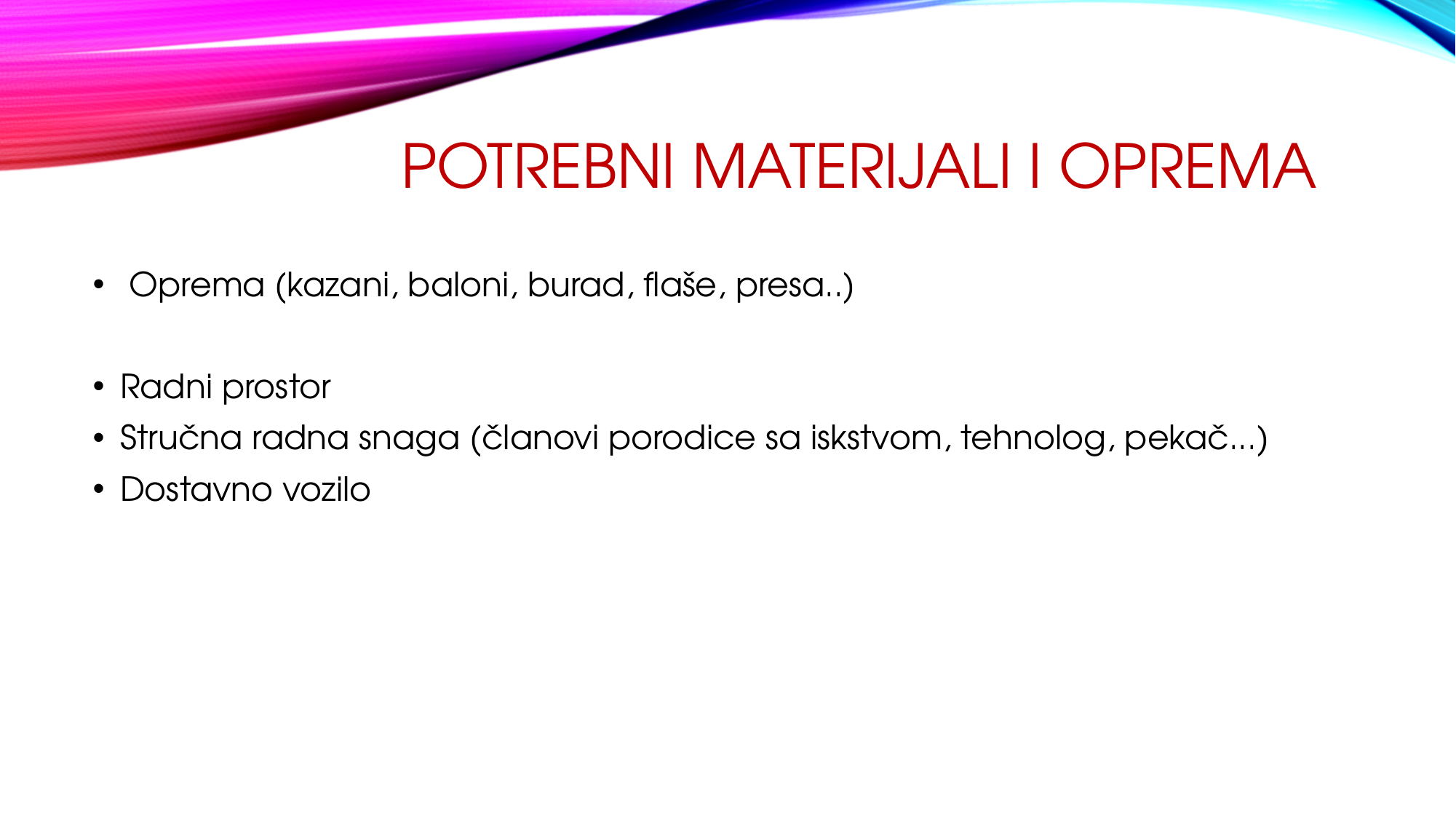

# Potrebni materijali i oprema
 Oprema (kazani, baloni, burad, flaše, presa..)

Radni prostor
Stručna radna snaga (članovi porodice sa iskstvom, tehnolog, pekač...)
Dostavno vozilo